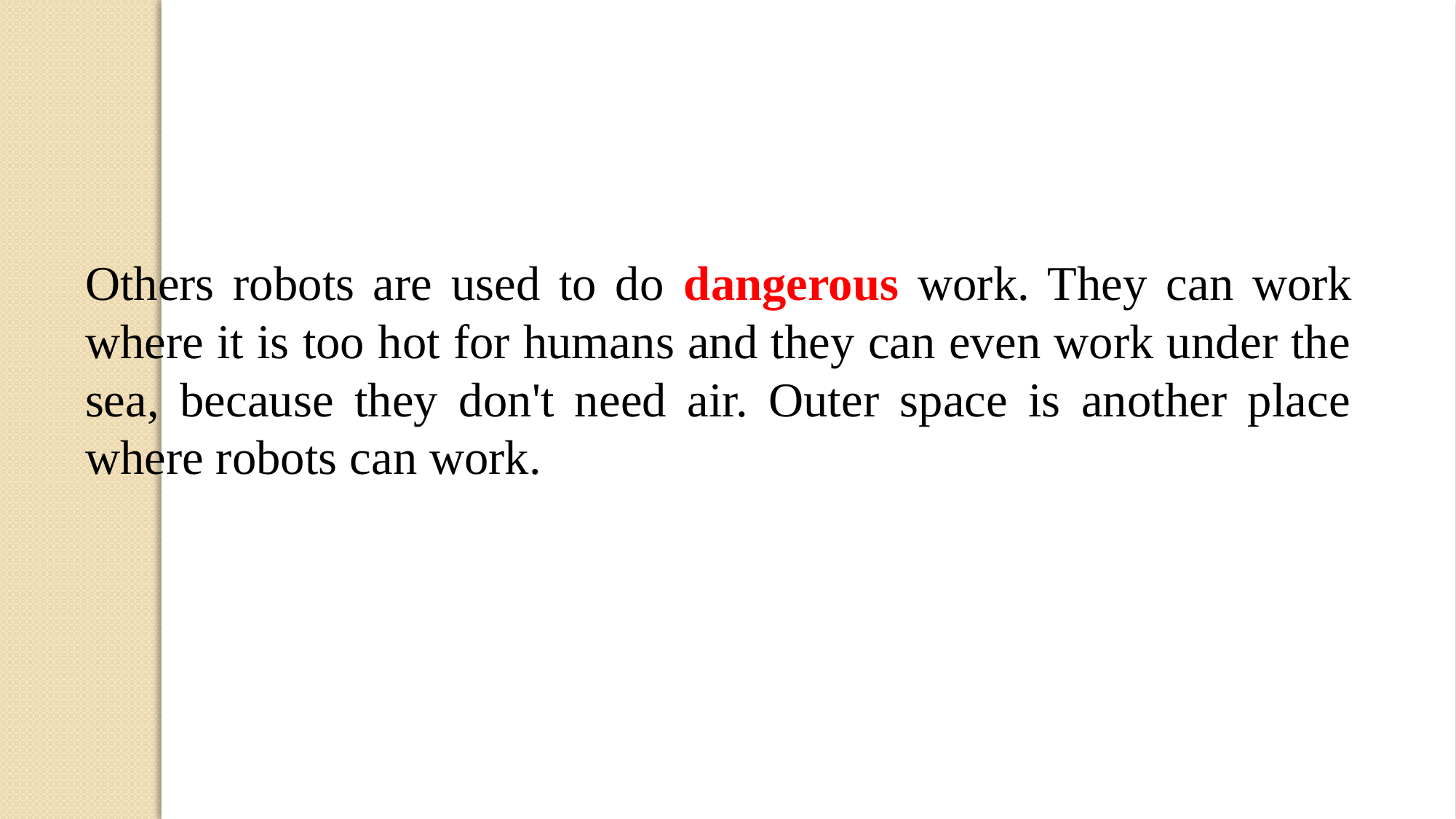

Others robots are used to do dangerous work. They can work where it is too hot for humans and they can even work under the sea, because they don't need air. Outer space is another place where robots can work.